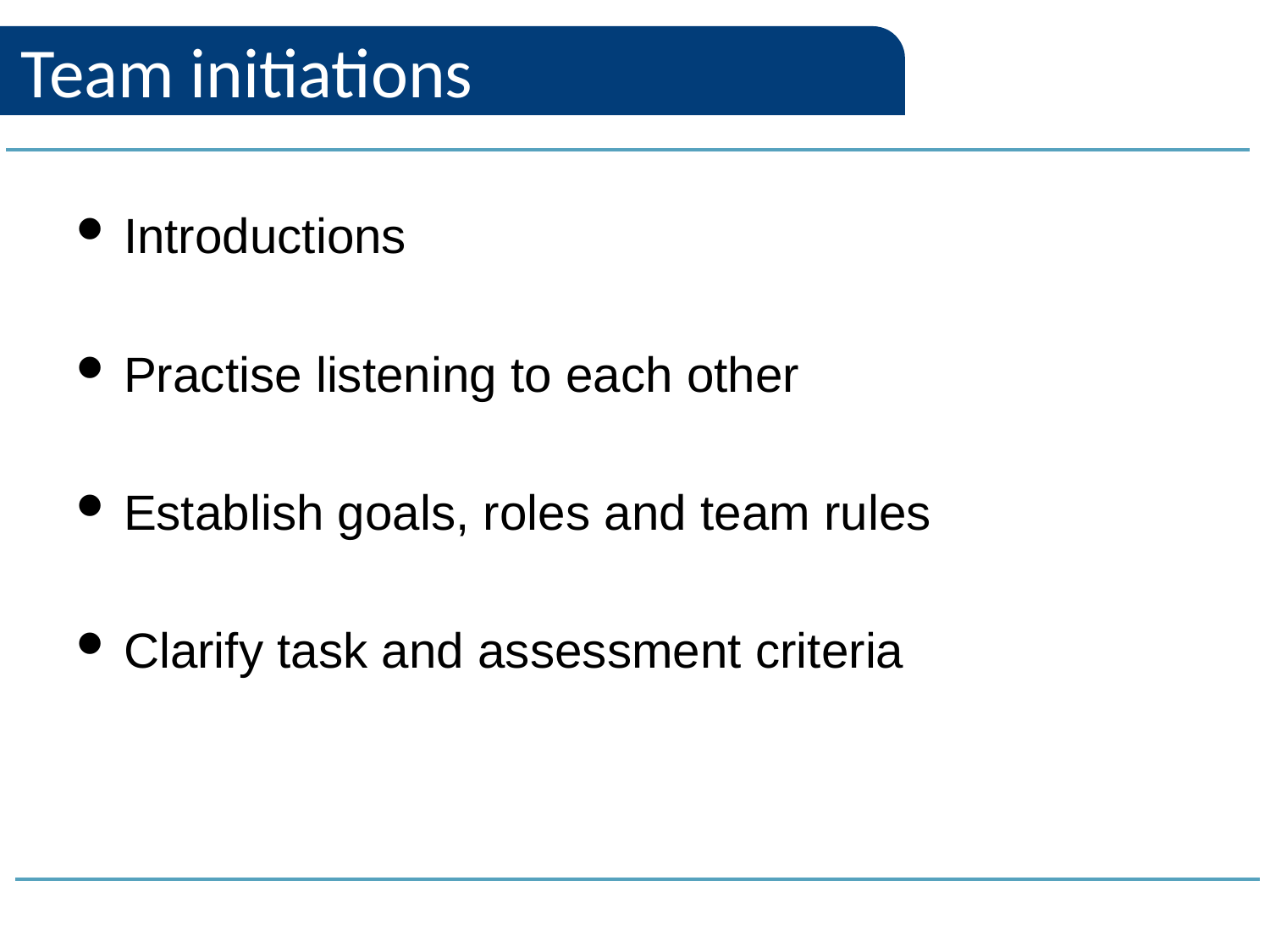

# Team initiations
Introductions

Practise listening to each other

Establish goals, roles and team rules

Clarify task and assessment criteria